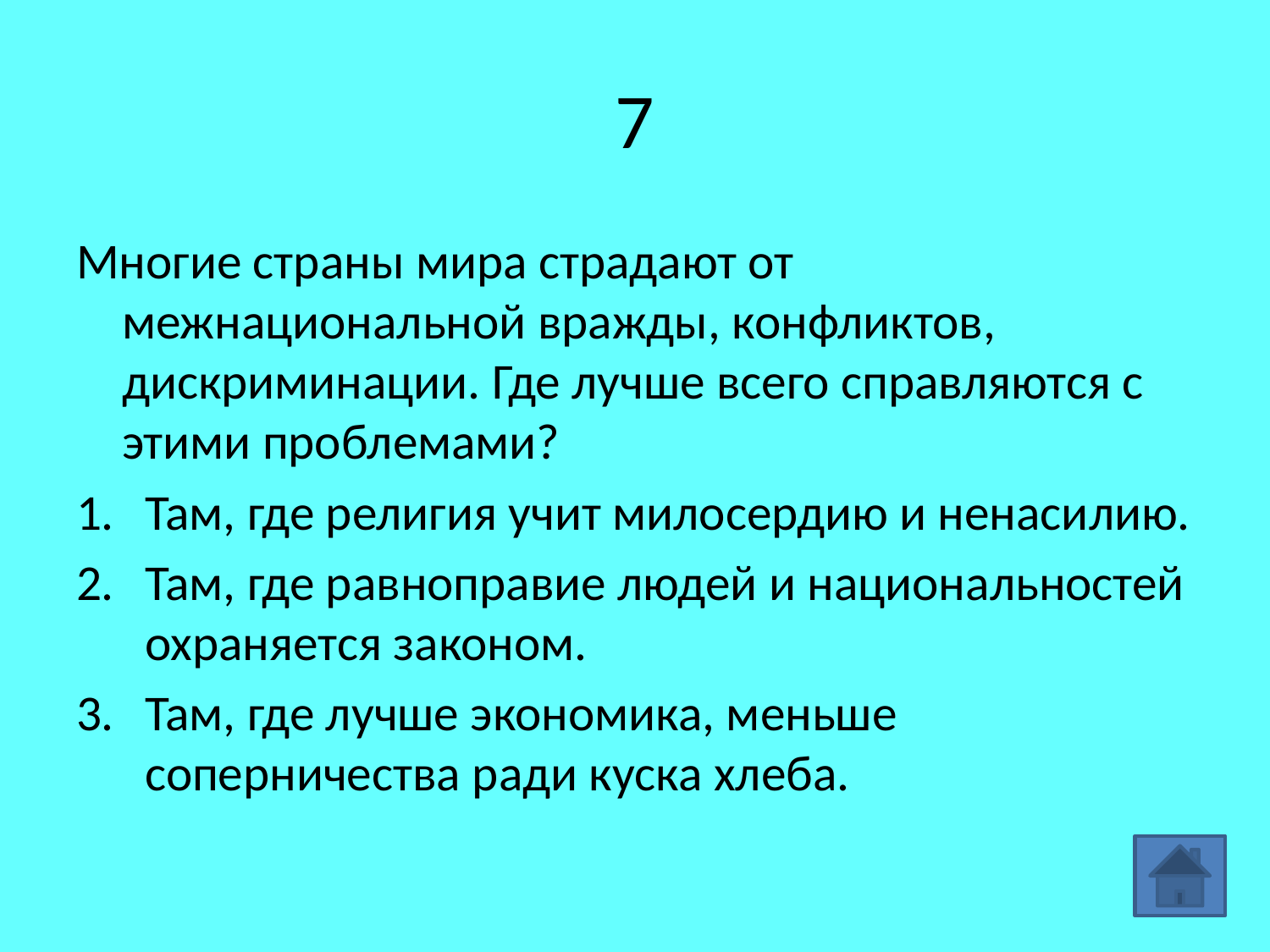

# 7
Многие страны мира страдают от межнациональной вражды, конфликтов, дискриминации. Где лучше всего справляются с этими проблемами?
Там, где религия учит милосердию и ненасилию.
Там, где равноправие людей и национальностей охраняется законом.
Там, где лучше экономика, меньше соперничества ради куска хлеба.